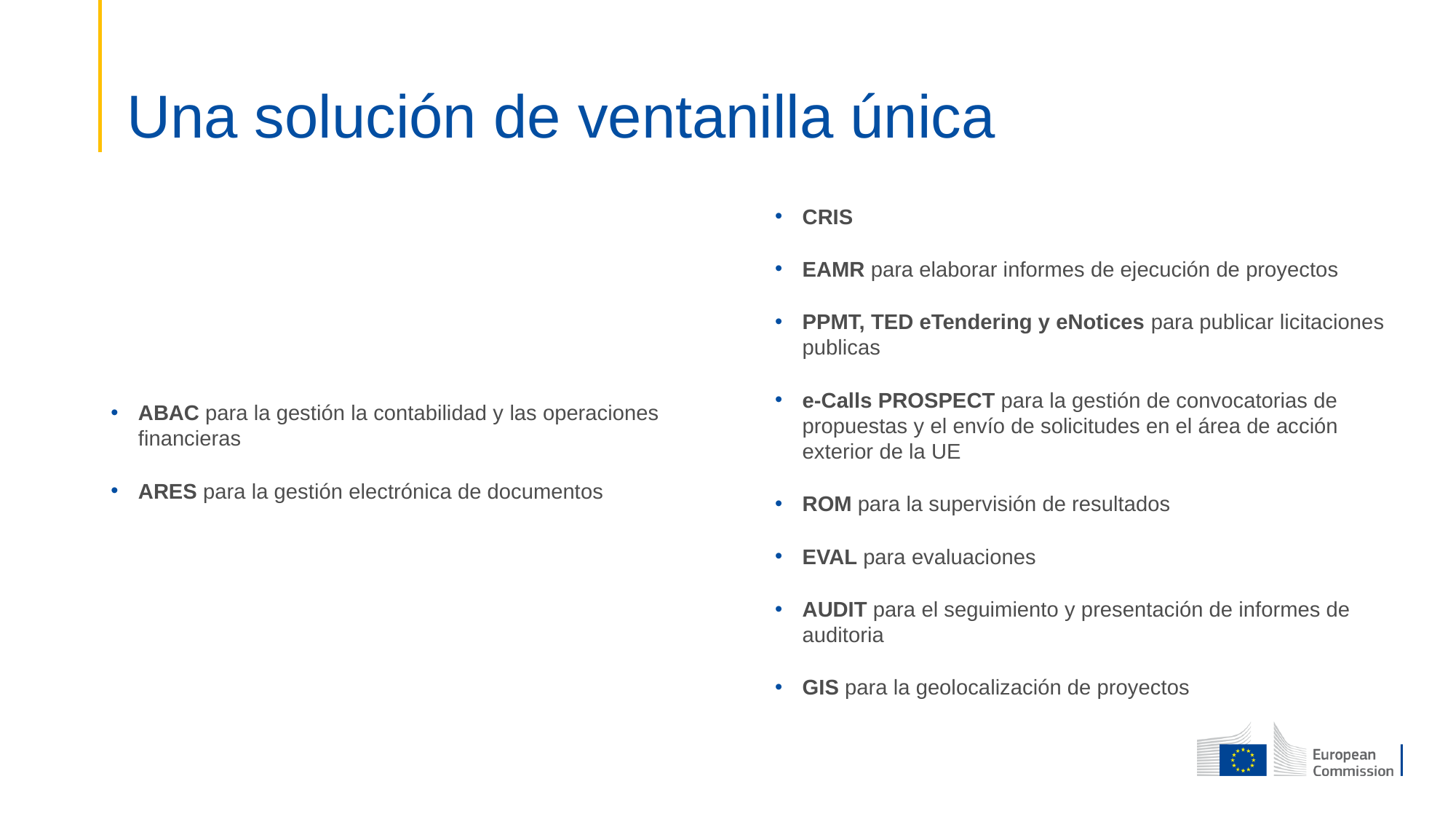

# Una solución de ventanilla única
ABAC para la gestión la contabilidad y las operaciones financieras
​ARES para la gestión electrónica de documentos
CRIS​
EAMR para elaborar informes de ejecución de proyectos​
PPMT, TED eTendering y eNotices para publicar licitaciones publicas
e-Calls PROSPECT para la gestión de convocatorias de propuestas y el envío de solicitudes en el área de acción exterior de la UE
ROM para la supervisión de resultados
EVAL para evaluaciones
AUDIT para el seguimiento y presentación de informes de auditoria ​
GIS para la geolocalización de proyectos​